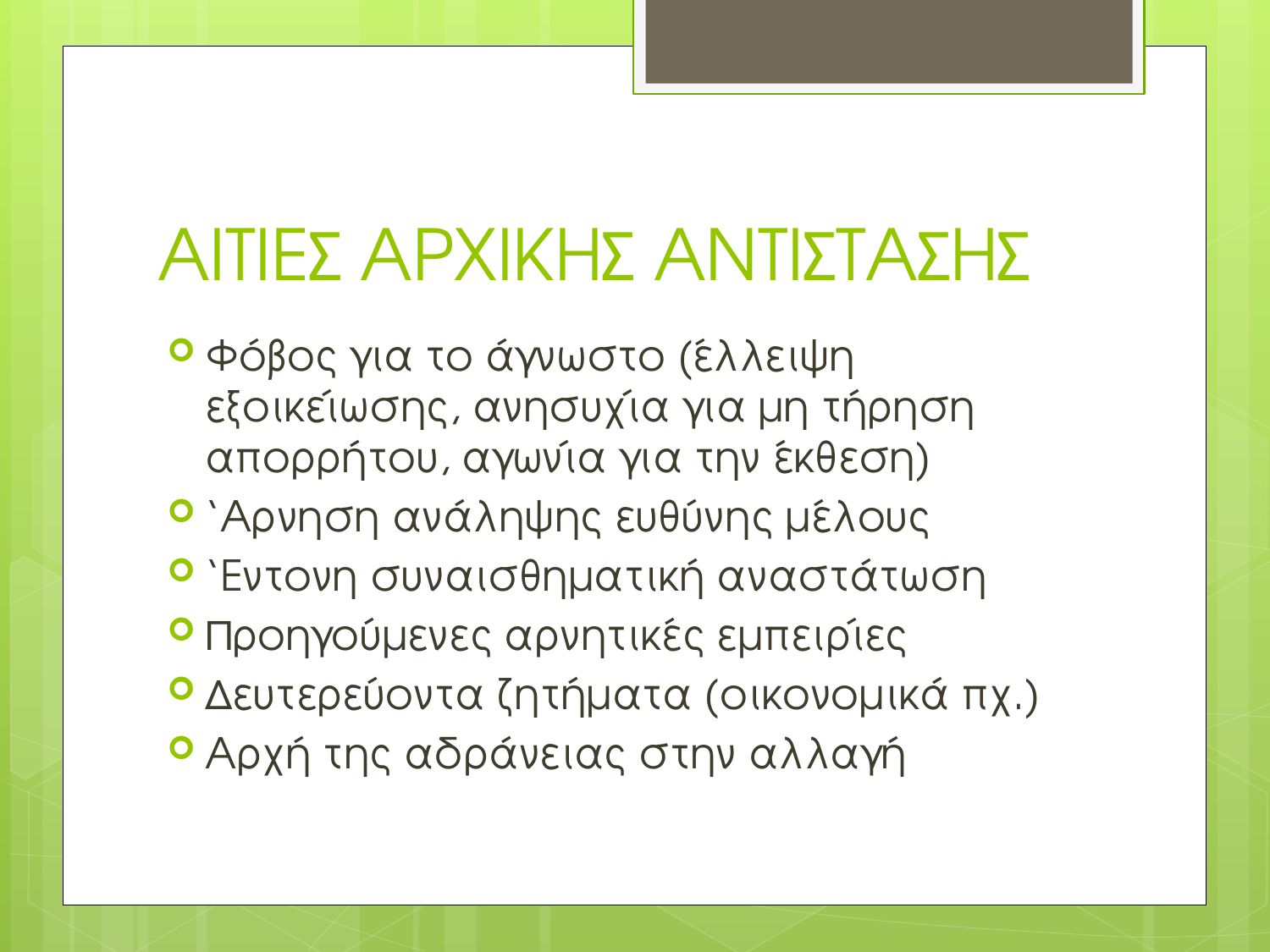

# ΑΙΤΙΕΣ ΑΡΧΙΚΗΣ ΑΝΤΙΣΤΑΣΗΣ
Φόβος για το άγνωστο (έλλειψη εξοικείωσης, ανησυχία για μη τήρηση απορρήτου, αγωνία για την έκθεση)
‘Αρνηση ανάληψης ευθύνης μέλους
‘Εντονη συναισθηματική αναστάτωση
Προηγούμενες αρνητικές εμπειρίες
Δευτερεύοντα ζητήματα (οικονομικά πχ.)
Αρχή της αδράνειας στην αλλαγή